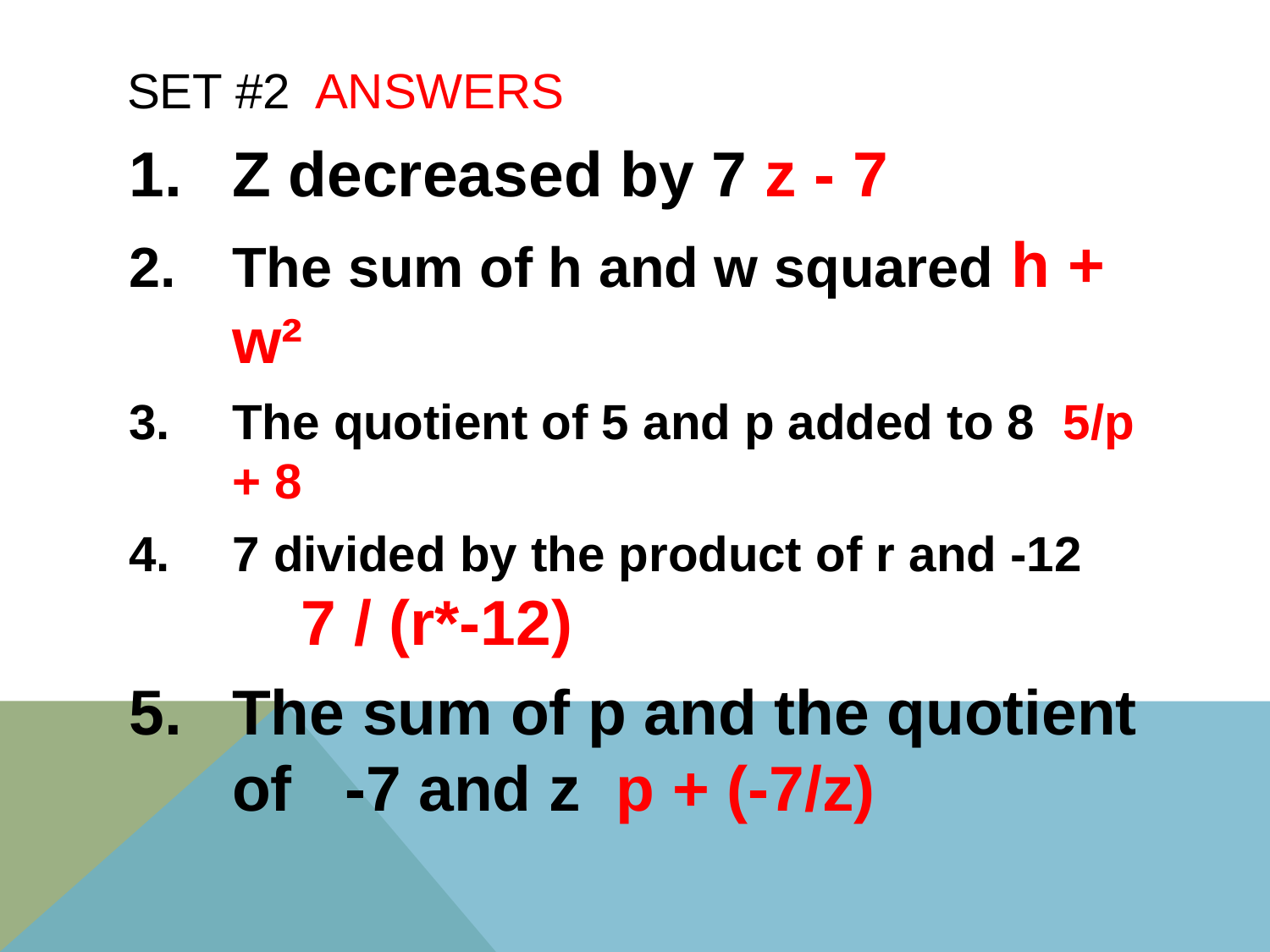

# Set #2  answers
Z decreased by 7 z - 7
The sum of h and w squared h + w²
The quotient of 5 and p added to 8  5/p + 8
7 divided by the product of r and -12          7 / (r*-12)
The sum of p and the quotient of   -7 and z  p + (-7/z)